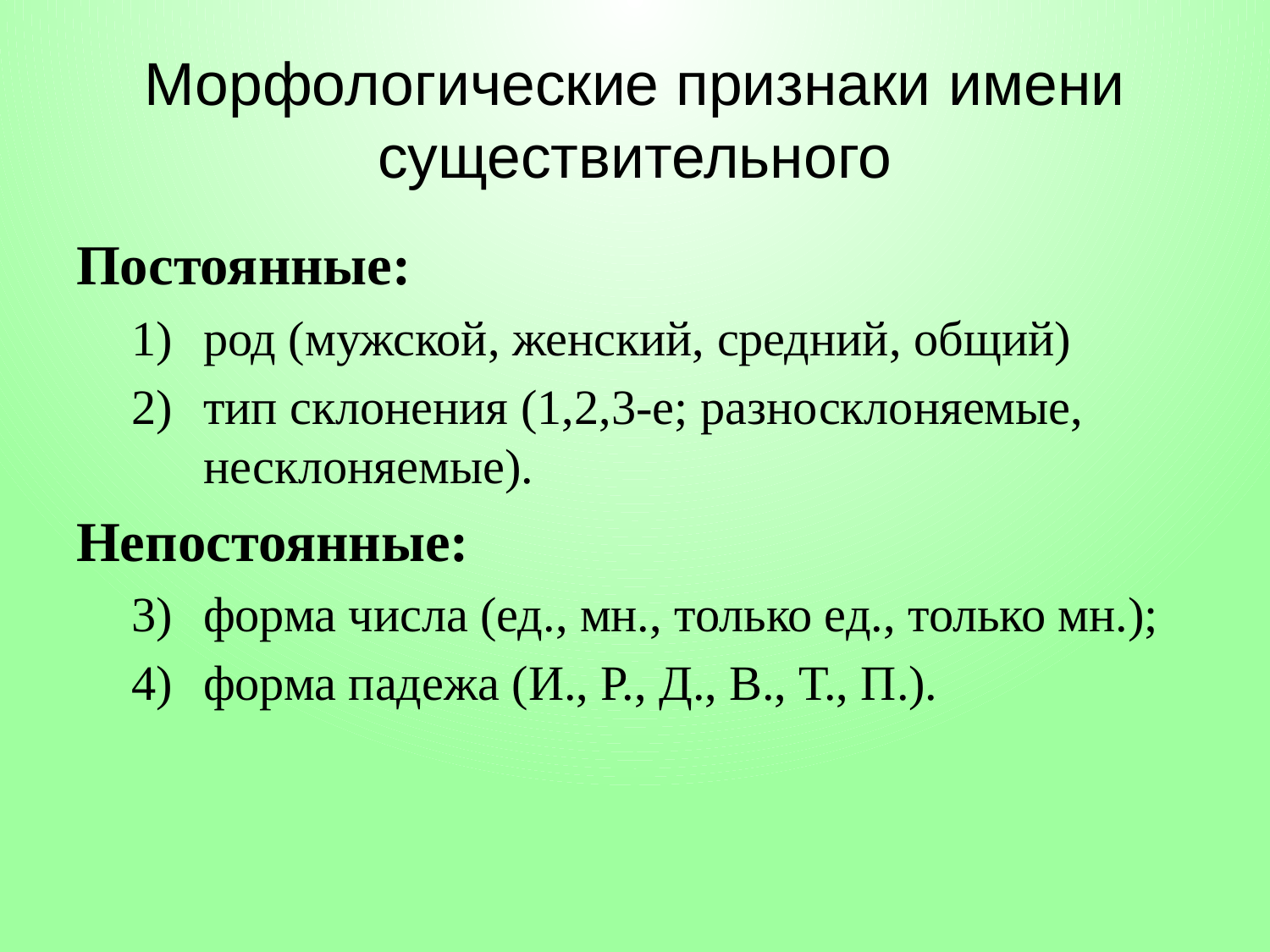

# Морфологические признаки имени существительного
Постоянные:
род (мужской, женский, средний, общий)
тип склонения (1,2,3-е; разносклоняемые, несклоняемые).
Непостоянные:
форма числа (ед., мн., только ед., только мн.);
форма падежа (И., Р., Д., В., Т., П.).